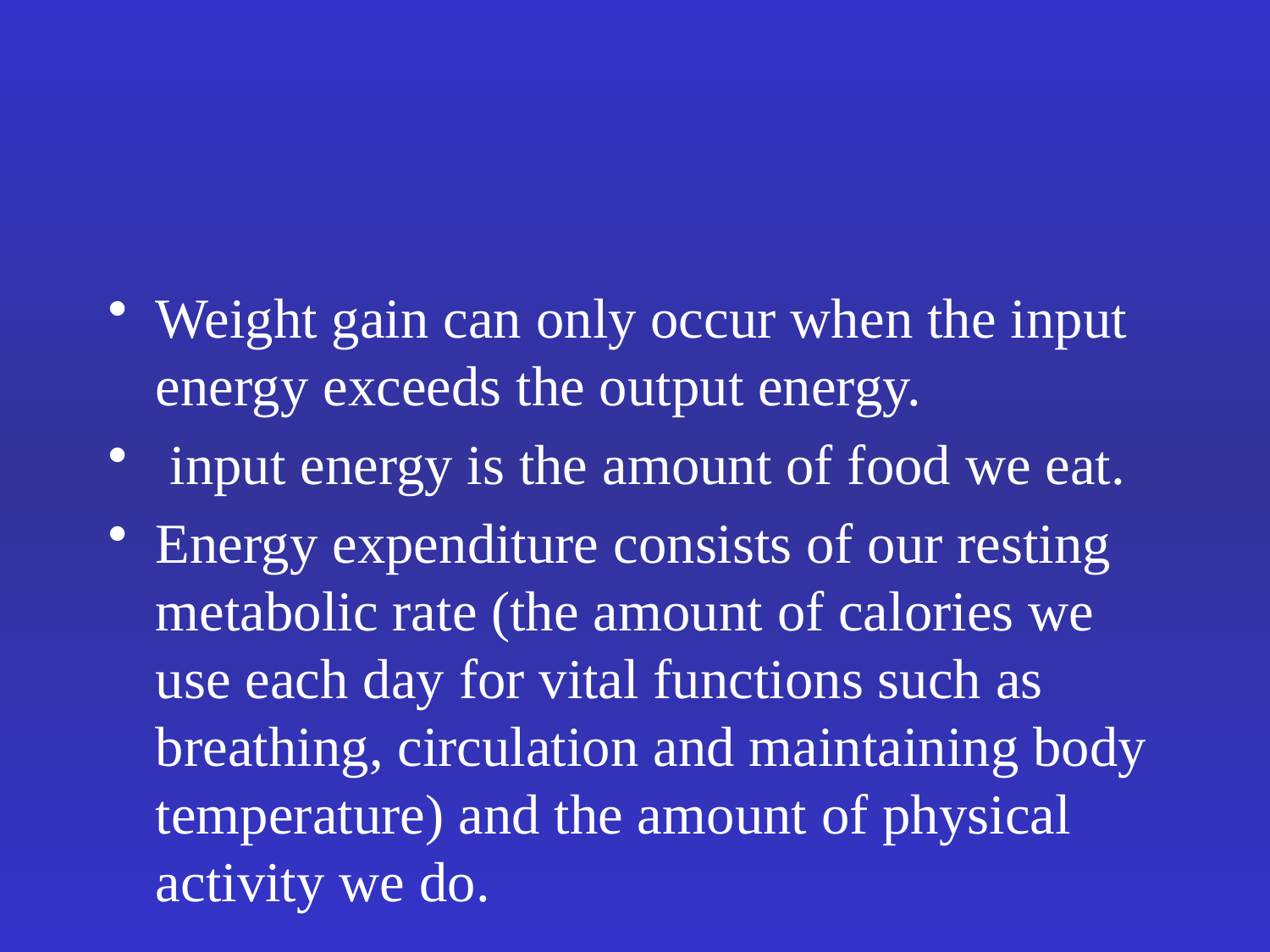

#
Weight gain can only occur when the input energy exceeds the output energy.
 input energy is the amount of food we eat.
Energy expenditure consists of our resting metabolic rate (the amount of calories we use each day for vital functions such as breathing, circulation and maintaining body temperature) and the amount of physical activity we do.